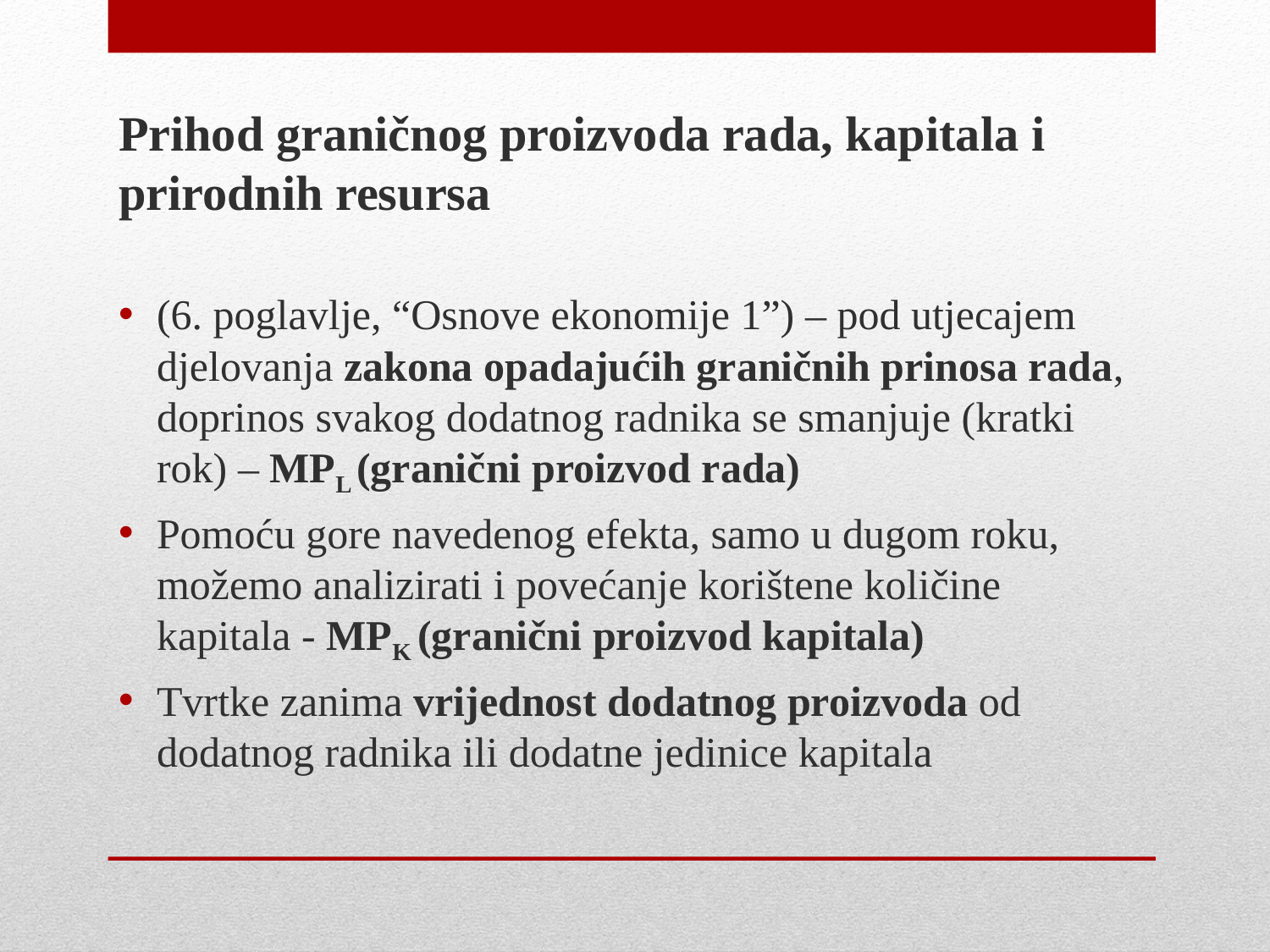

Prihod graničnog proizvoda rada, kapitala i prirodnih resursa

(6. poglavlje, “Osnove ekonomije 1”) – pod utjecajem djelovanja zakona opadajućih graničnih prinosa rada, doprinos svakog dodatnog radnika se smanjuje (kratki rok) – MPL (granični proizvod rada)
Pomoću gore navedenog efekta, samo u dugom roku, možemo analizirati i povećanje korištene količine kapitala - MPK (granični proizvod kapitala)
Tvrtke zanima vrijednost dodatnog proizvoda od dodatnog radnika ili dodatne jedinice kapitala